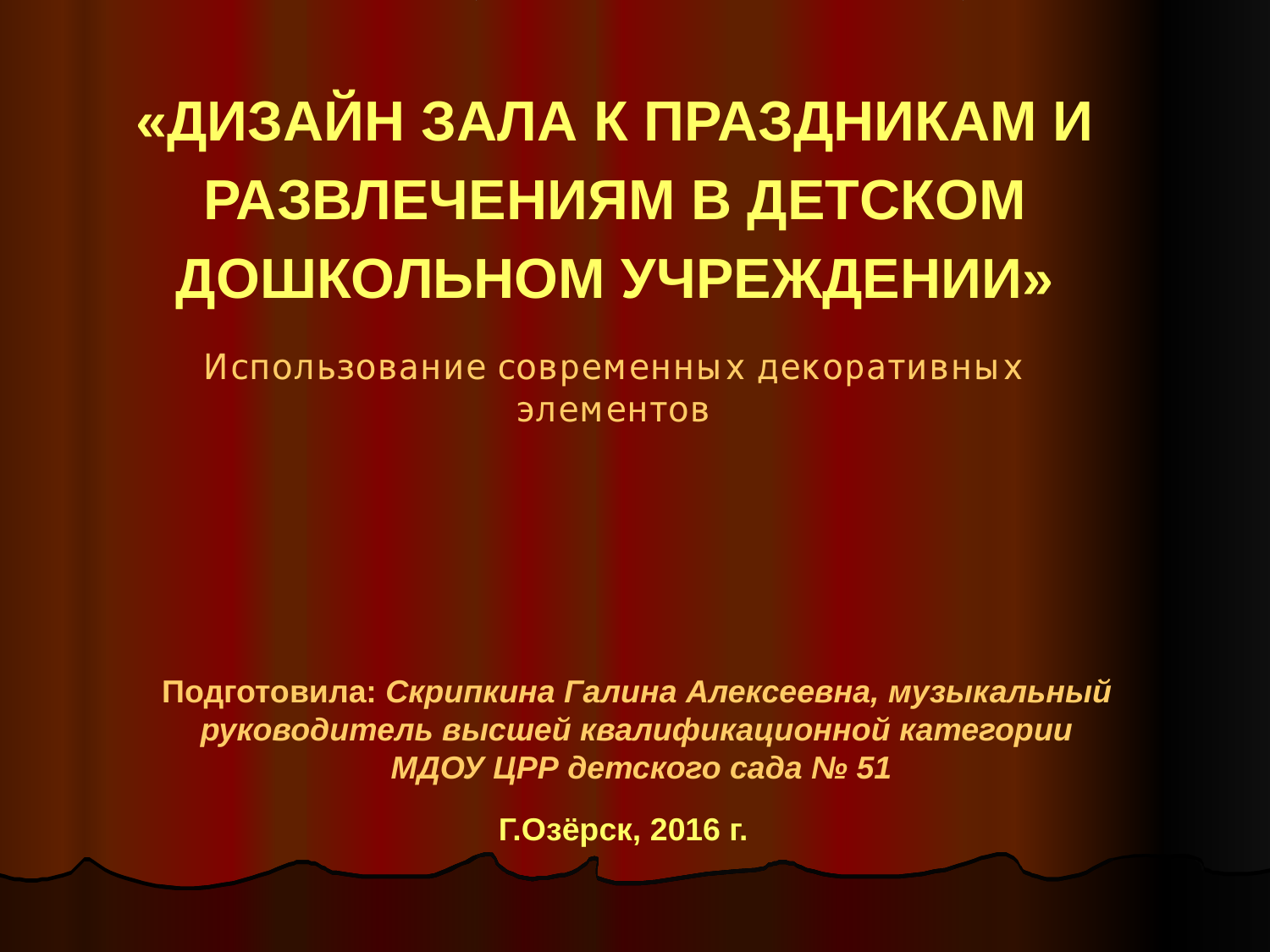

«ДИЗАЙН ЗАЛА К ПРАЗДНИКАМ И
РАЗВЛЕЧЕНИЯМ В ДЕТСКОМ
ДОШКОЛЬНОМ УЧРЕЖДЕНИИ»
Использование современных декоративных элементов
Подготовила: Скрипкина Галина Алексеевна, музыкальный
руководитель высшей квалификационной категории
МДОУ ЦРР детского сада № 51

Г.Озёрск, 2016 г.